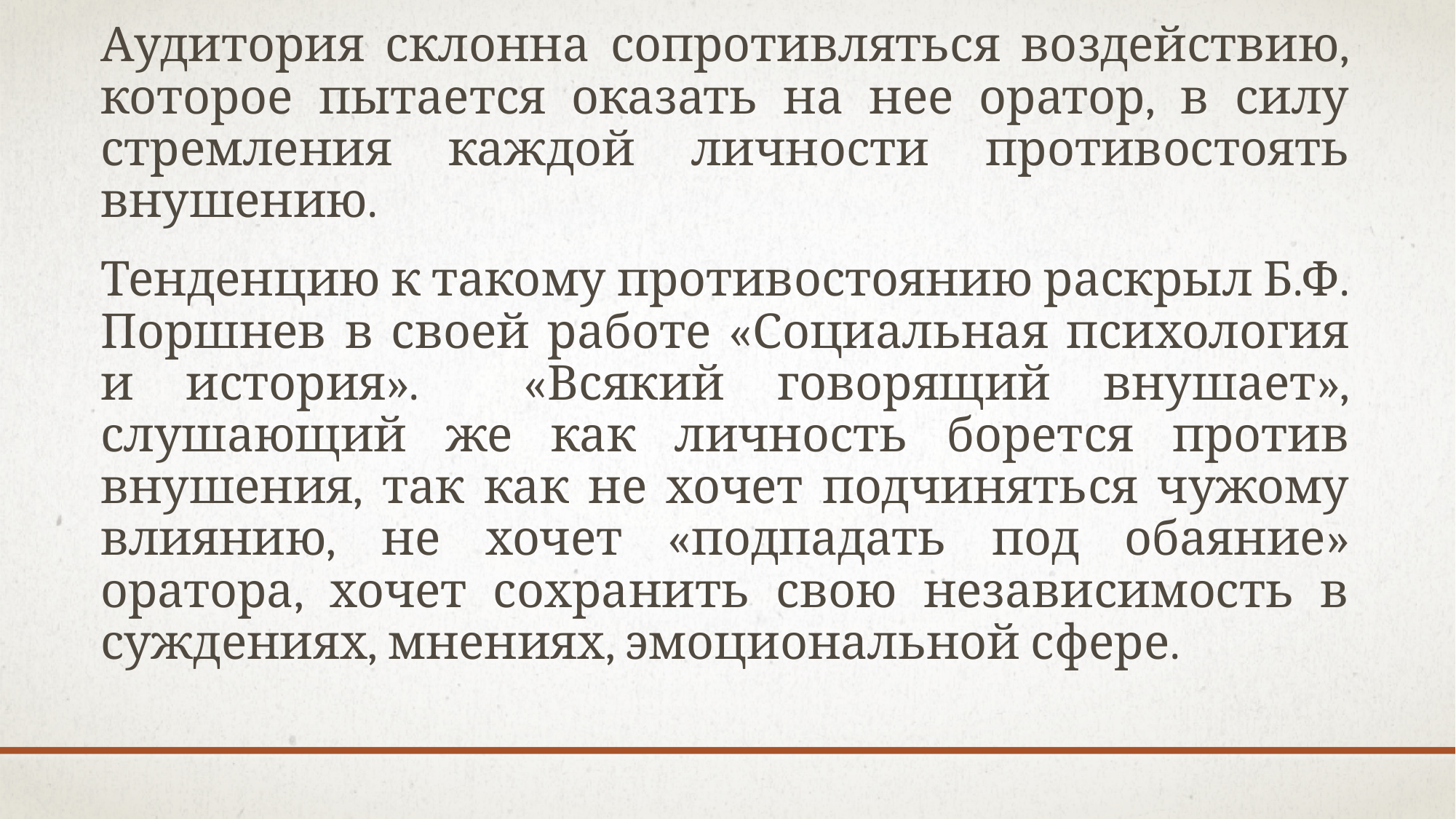

Аудитория склонна сопротивляться воздействию, которое пытается оказать на нее оратор, в силу стремления каждой личности противостоять внушению.
Тенденцию к такому противостоянию раскрыл Б.Ф. Поршнев в своей работе «Социальная психология и история».  «Всякий говорящий внушает», слушающий же как личность борется против внушения, так как не хочет подчиняться чужому влиянию, не хочет «подпадать под обаяние» оратора, хочет сохранить свою независимость в суждениях, мнениях, эмоциональной сфере.